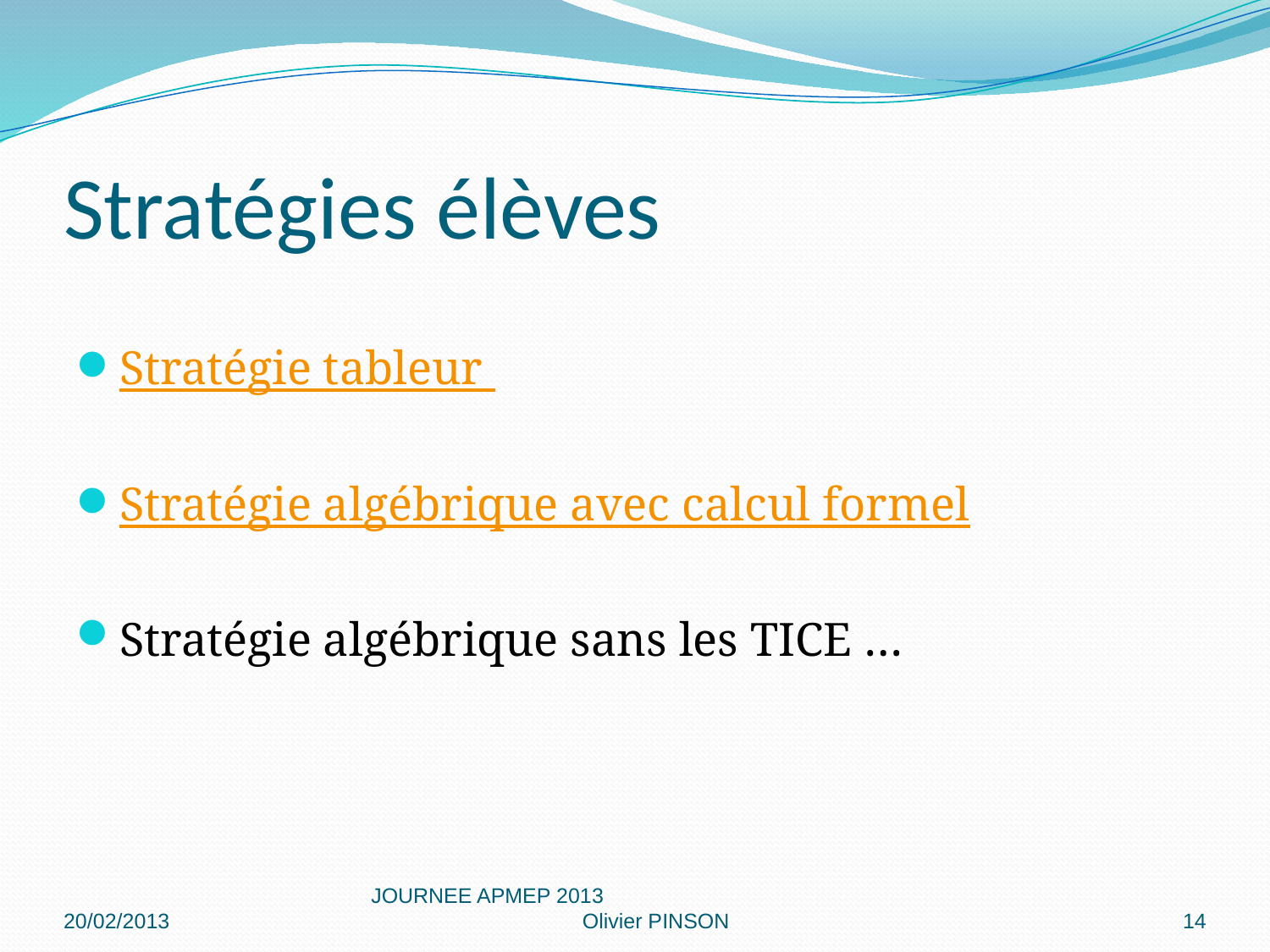

# Stratégies élèves

Stratégie tableur

Stratégie algébrique avec calcul formel

Stratégie algébrique sans les TICE …
20/02/2013
JOURNEE APMEP 2013                                                          Olivier PINSON
14